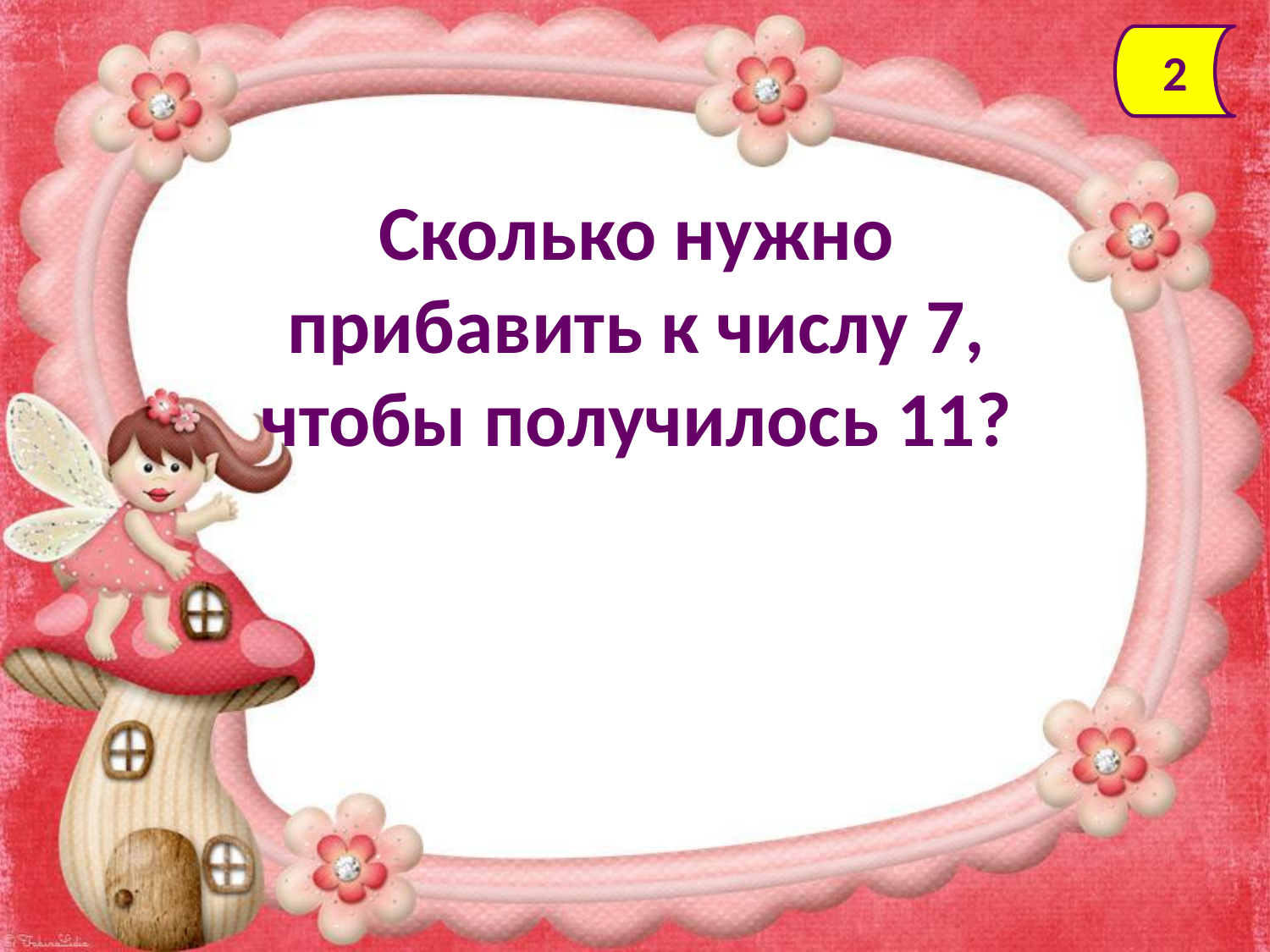

2
Сколько нужно прибавить к числу 7, чтобы получилось 11?